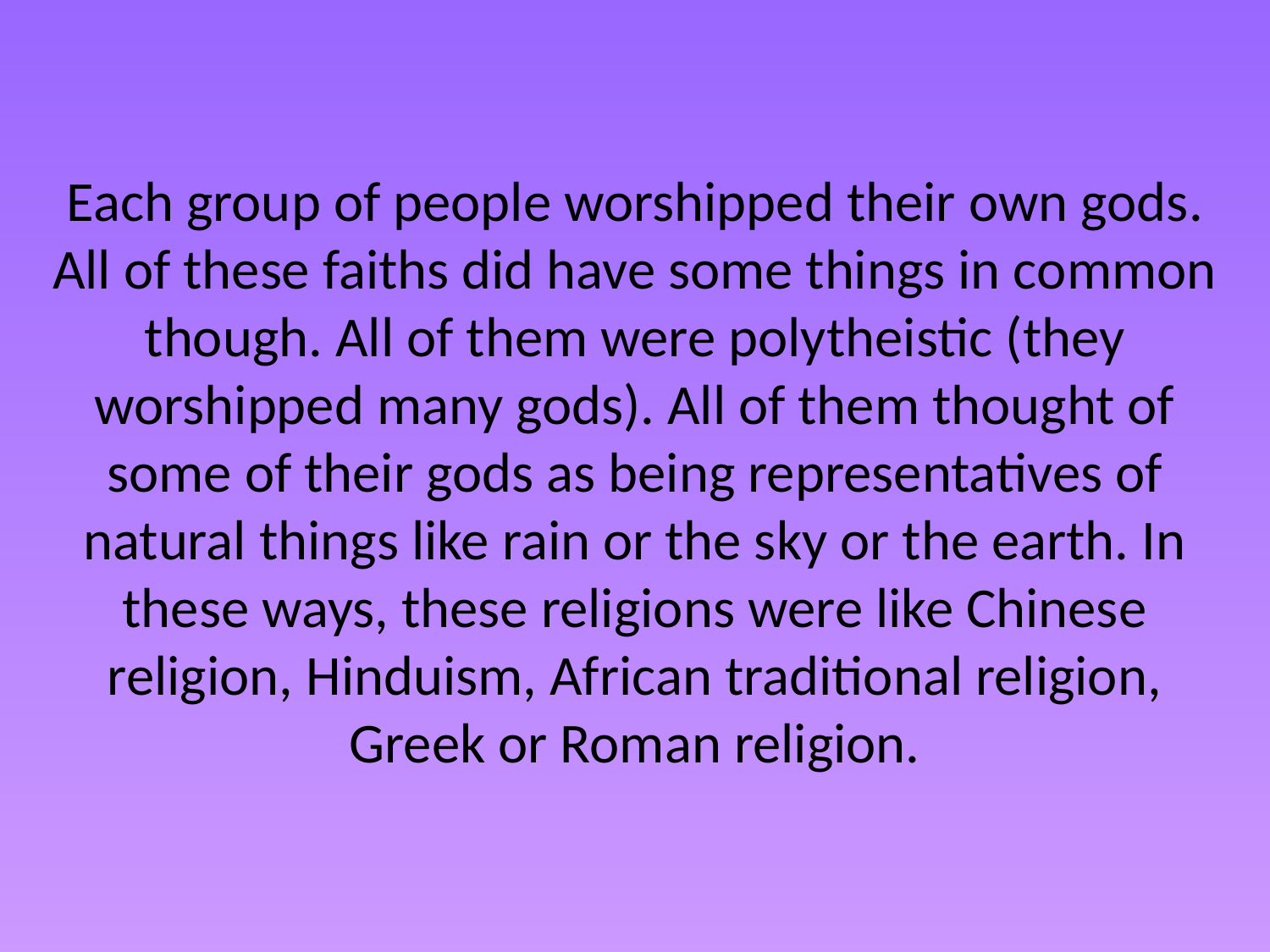

Each group of people worshipped their own gods. All of these faiths did have some things in common though. All of them were polytheistic (they worshipped many gods). All of them thought of some of their gods as being representatives of natural things like rain or the sky or the earth. In these ways, these religions were like Chinese religion, Hinduism, African traditional religion, Greek or Roman religion.